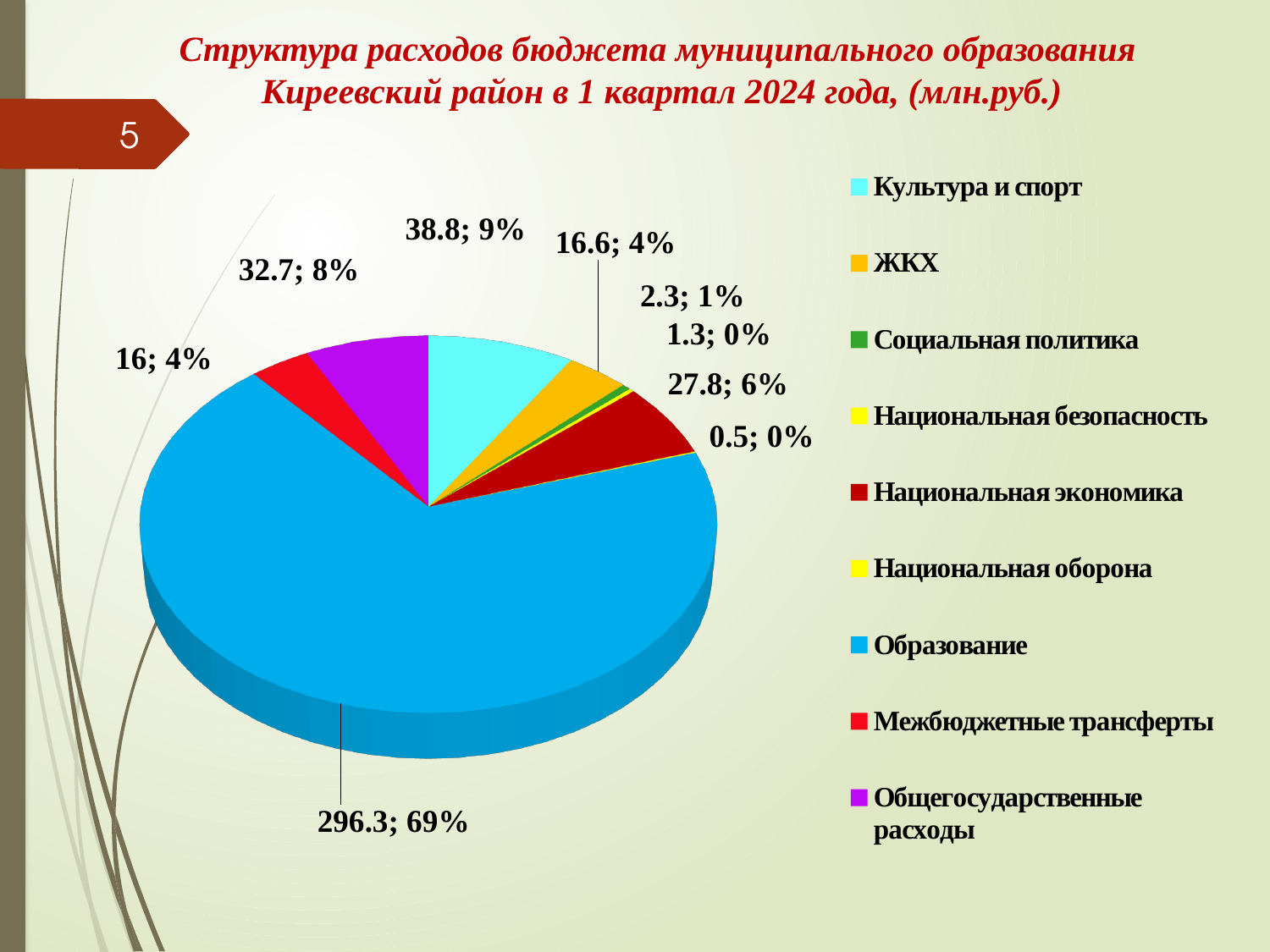

# Структура расходов бюджета муниципального образования Киреевский район в 1 квартал 2024 года, (млн.руб.)
5

[unsupported chart]